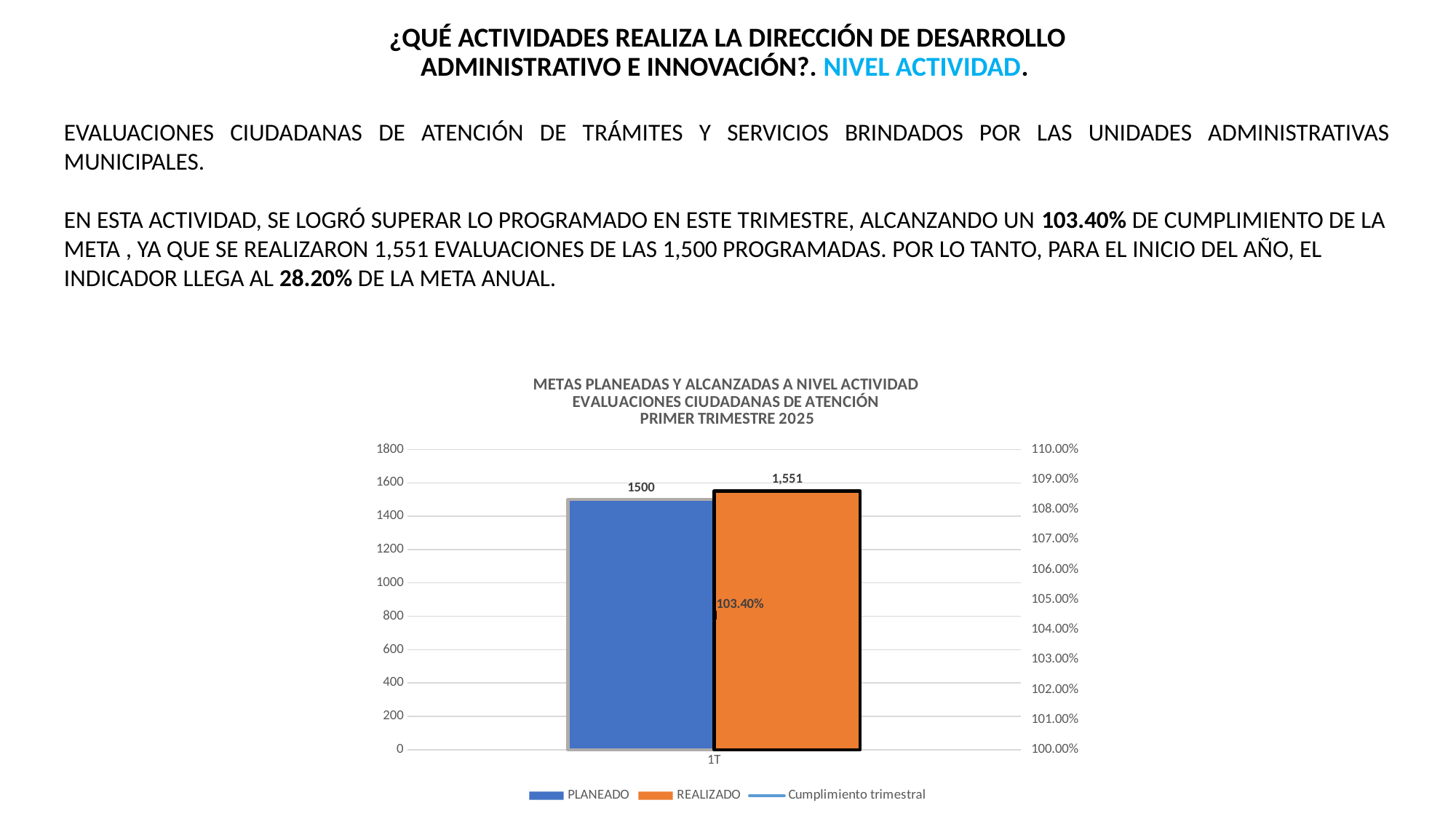

¿QUÉ ACTIVIDADES REALIZA LA DIRECCIÓN DE DESARROLLO ADMINISTRATIVO E INNOVACIÓN?. NIVEL ACTIVIDAD.
EVALUACIONES CIUDADANAS DE ATENCIÓN DE TRÁMITES Y SERVICIOS BRINDADOS POR LAS UNIDADES ADMINISTRATIVAS MUNICIPALES.

EN ESTA ACTIVIDAD, SE LOGRÓ SUPERAR LO PROGRAMADO EN ESTE TRIMESTRE, ALCANZANDO UN 103.40% DE CUMPLIMIENTO DE LA META , YA QUE SE REALIZARON 1,551 EVALUACIONES DE LAS 1,500 PROGRAMADAS. POR LO TANTO, PARA EL INICIO DEL AÑO, EL INDICADOR LLEGA AL 28.20% DE LA META ANUAL.

### Chart: METAS PLANEADAS Y ALCANZADAS A NIVEL ACTIVIDAD
EVALUACIONES CIUDADANAS DE ATENCIÓN
PRIMER TRIMESTRE 2025

| Category | PLANEADO | REALIZADO | Cumplimiento trimestral |
|---|---|---|---|
| 1T | 1500.0 | 1551.0 | 1.034 |